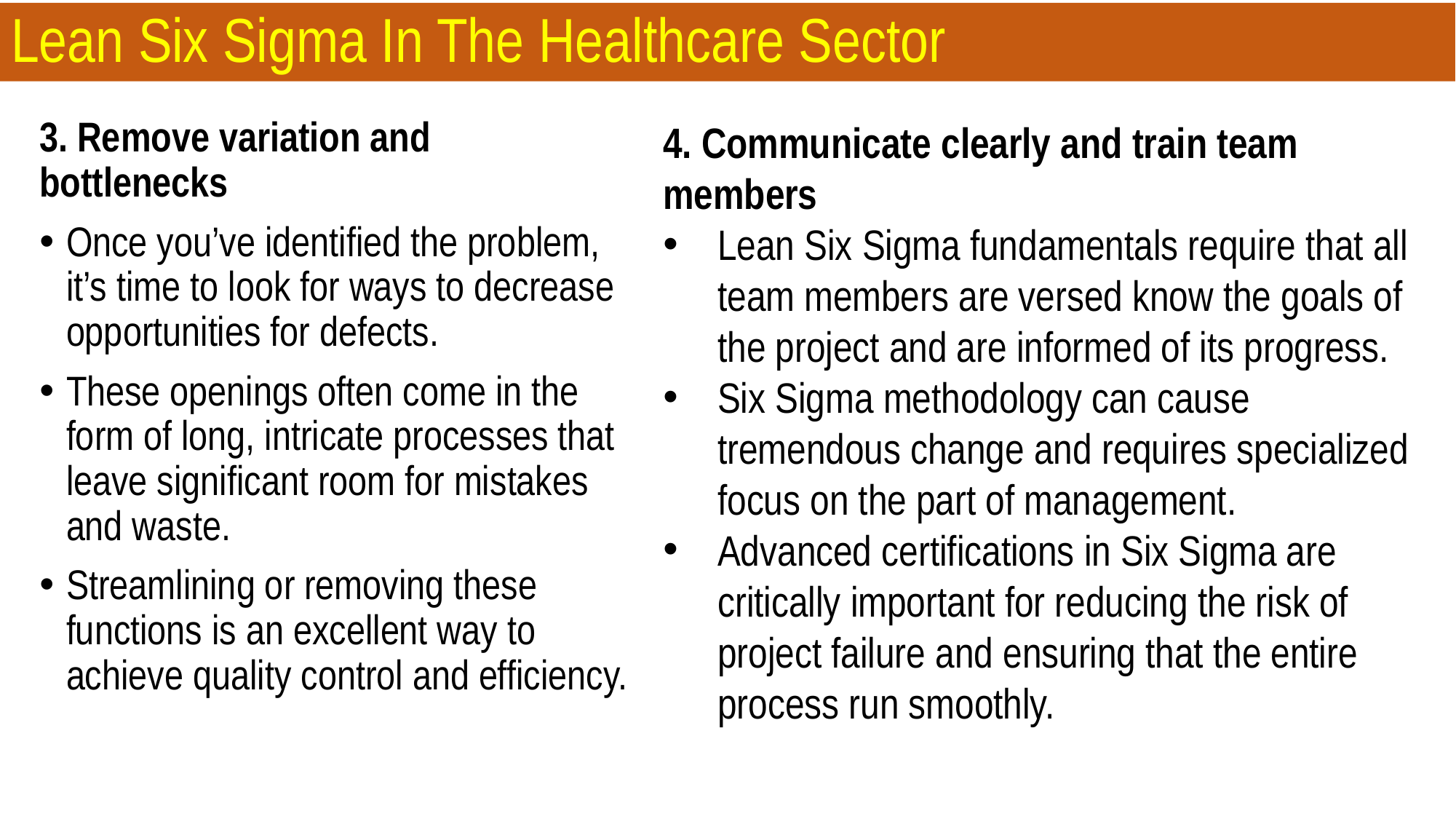

# Lean Six Sigma In The Healthcare Sector
3. Remove variation and bottlenecks
Once you’ve identified the problem, it’s time to look for ways to decrease opportunities for defects.
These openings often come in the form of long, intricate processes that leave significant room for mistakes and waste.
Streamlining or removing these functions is an excellent way to achieve quality control and efficiency.

4. Communicate clearly and train team members
Lean Six Sigma fundamentals require that all team members are versed know the goals of the project and are informed of its progress.
Six Sigma methodology can cause tremendous change and requires specialized focus on the part of management.
Advanced certifications in Six Sigma are critically important for reducing the risk of project failure and ensuring that the entire process run smoothly.